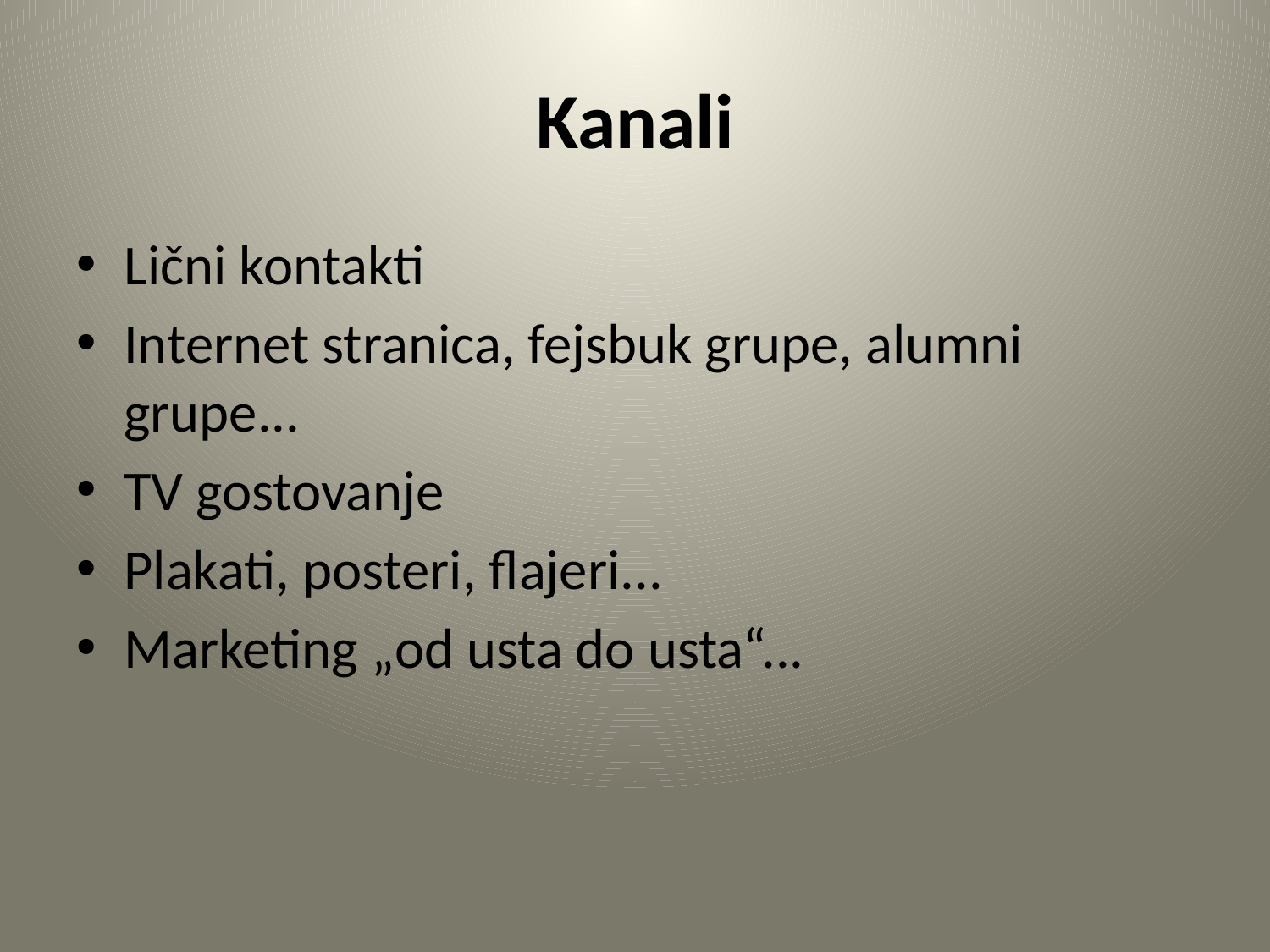

# Kanali
Lični kontakti
Internet stranica, fejsbuk grupe, alumni grupe...
TV gostovanje
Plakati, posteri, flajeri...
Marketing „od usta do usta“...